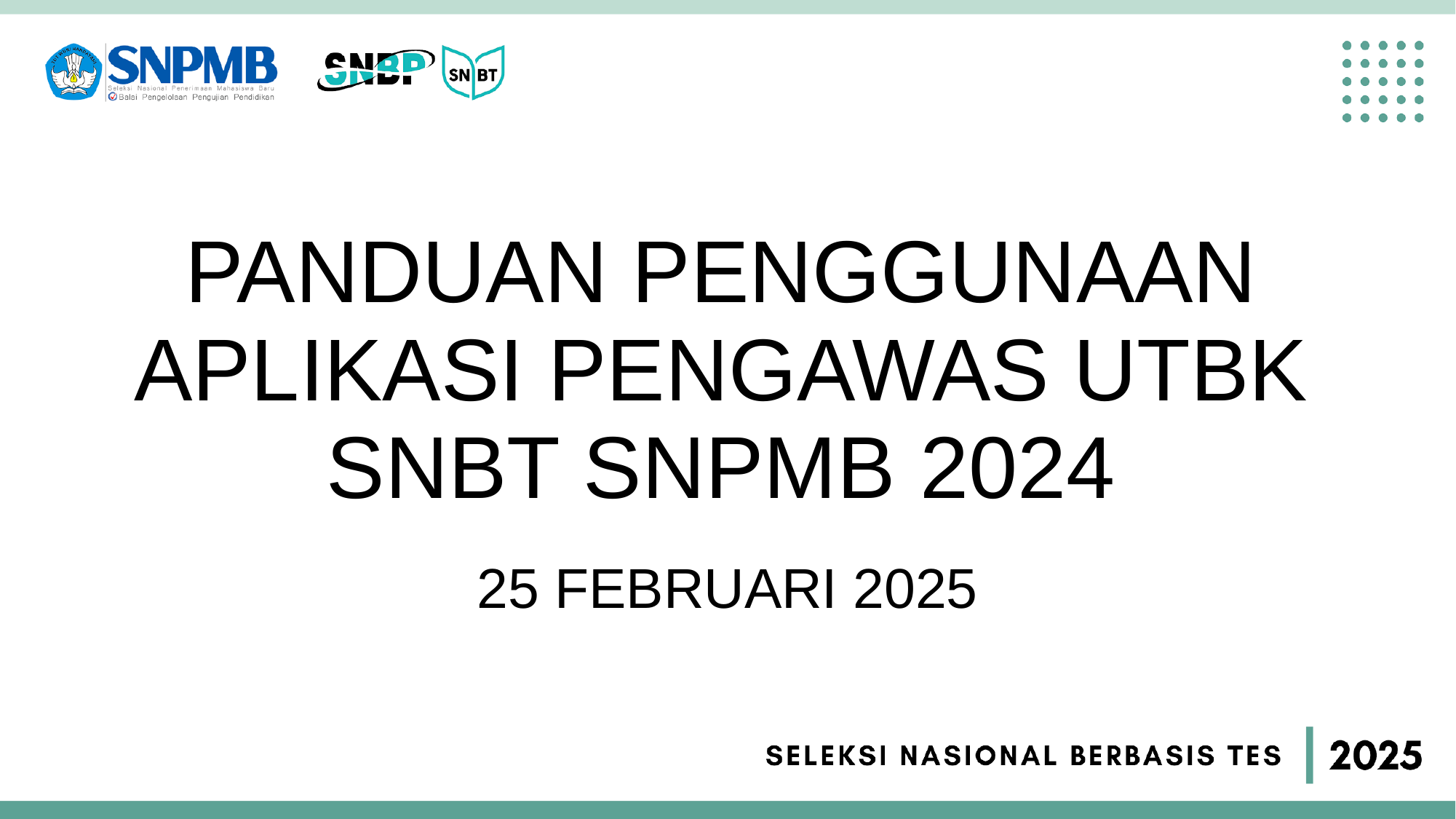

# PANDUAN PENGGUNAAN APLIKASI PENGAWAS UTBK SNBT SNPMB 2024
25 FEBRUARI 2025